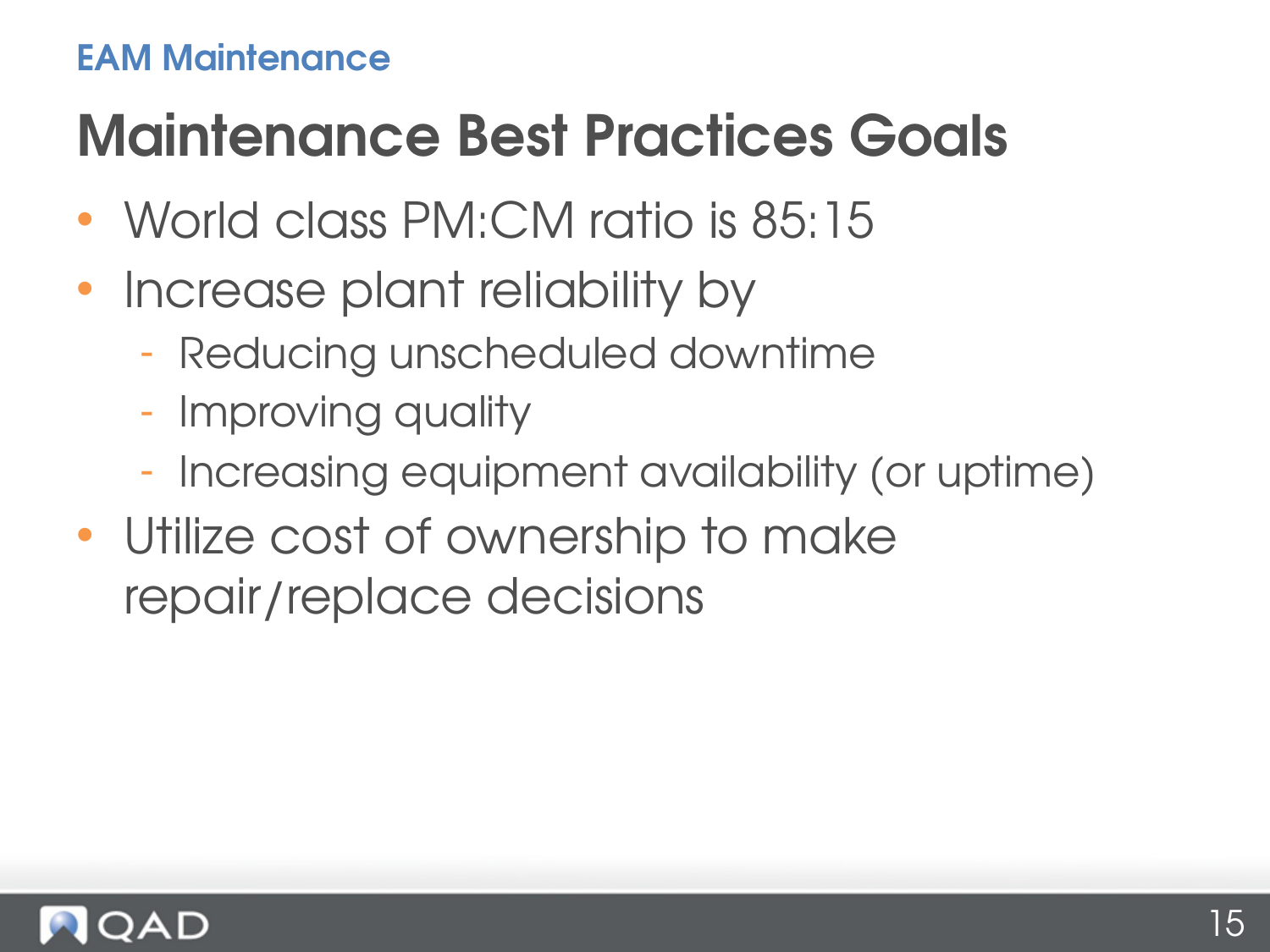

EAM Maintenance
# Maintenance Best Practices Goals
World class PM:CM ratio is 85:15
Increase plant reliability by
Reducing unscheduled downtime
Improving quality
Increasing equipment availability (or uptime)
Utilize cost of ownership to make repair/replace decisions
15